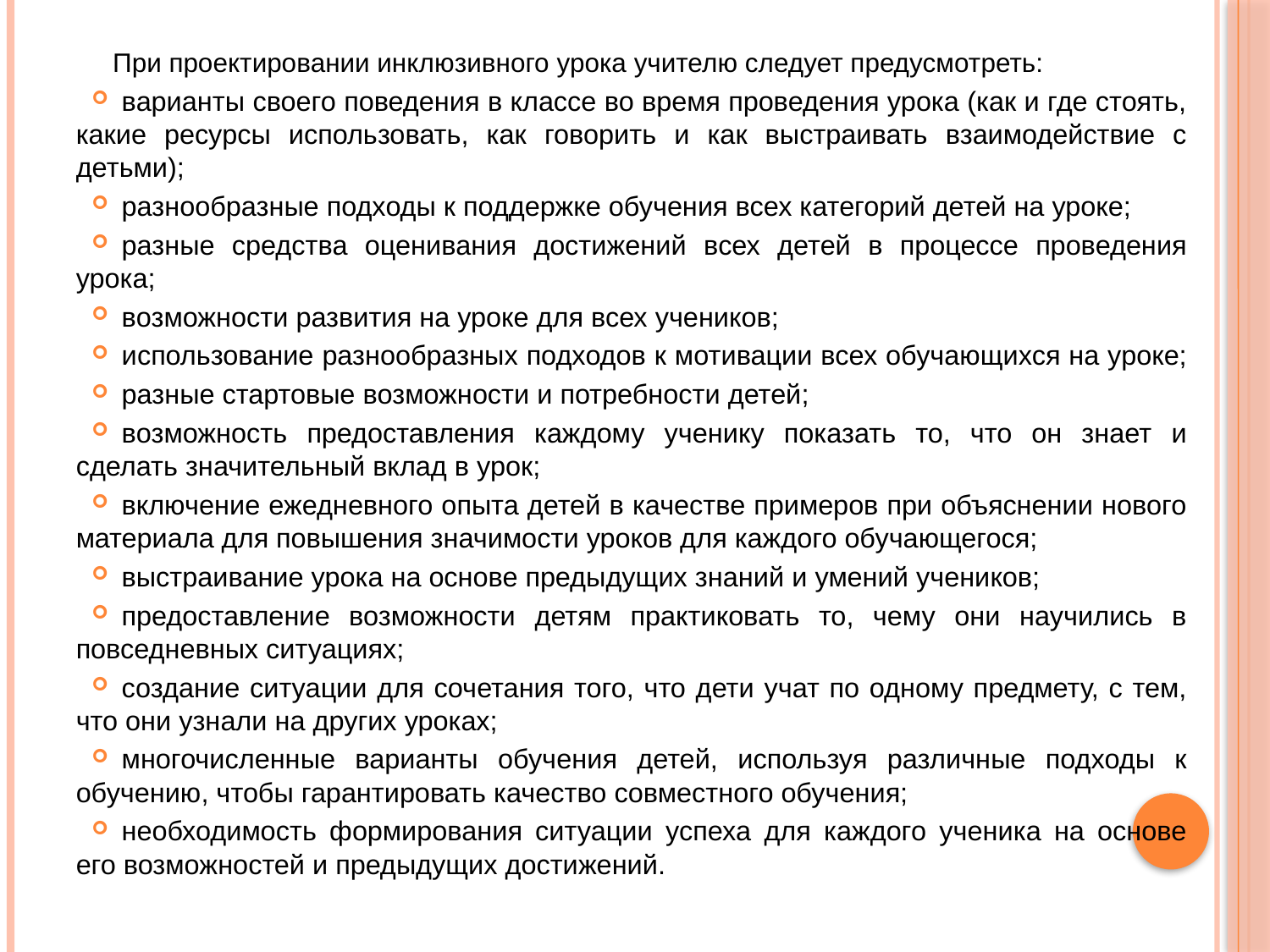

При проектировании инклюзивного урока учителю следует предусмотреть:
варианты своего поведения в классе во время проведения урока (как и где стоять, какие ресурсы использовать, как говорить и как выстраивать взаимодействие с детьми);
разнообразные подходы к поддержке обучения всех категорий детей на уроке;
разные средства оценивания достижений всех детей в процессе проведения урока;
возможности развития на уроке для всех учеников;
использование разнообразных подходов к мотивации всех обучающихся на уроке;
разные стартовые возможности и потребности детей;
возможность предоставления каждому ученику показать то, что он знает и сделать значительный вклад в урок;
включение ежедневного опыта детей в качестве примеров при объяснении нового материала для повышения значимости уроков для каждого обучающегося;
выстраивание урока на основе предыдущих знаний и умений учеников;
предоставление возможности детям практиковать то, чему они научились в повседневных ситуациях;
создание ситуации для сочетания того, что дети учат по одному предмету, с тем, что они узнали на других уроках;
многочисленные варианты обучения детей, используя различные подходы к обучению, чтобы гарантировать качество совместного обучения;
необходимость формирования ситуации успеха для каждого ученика на основе его возможностей и предыдущих достижений.